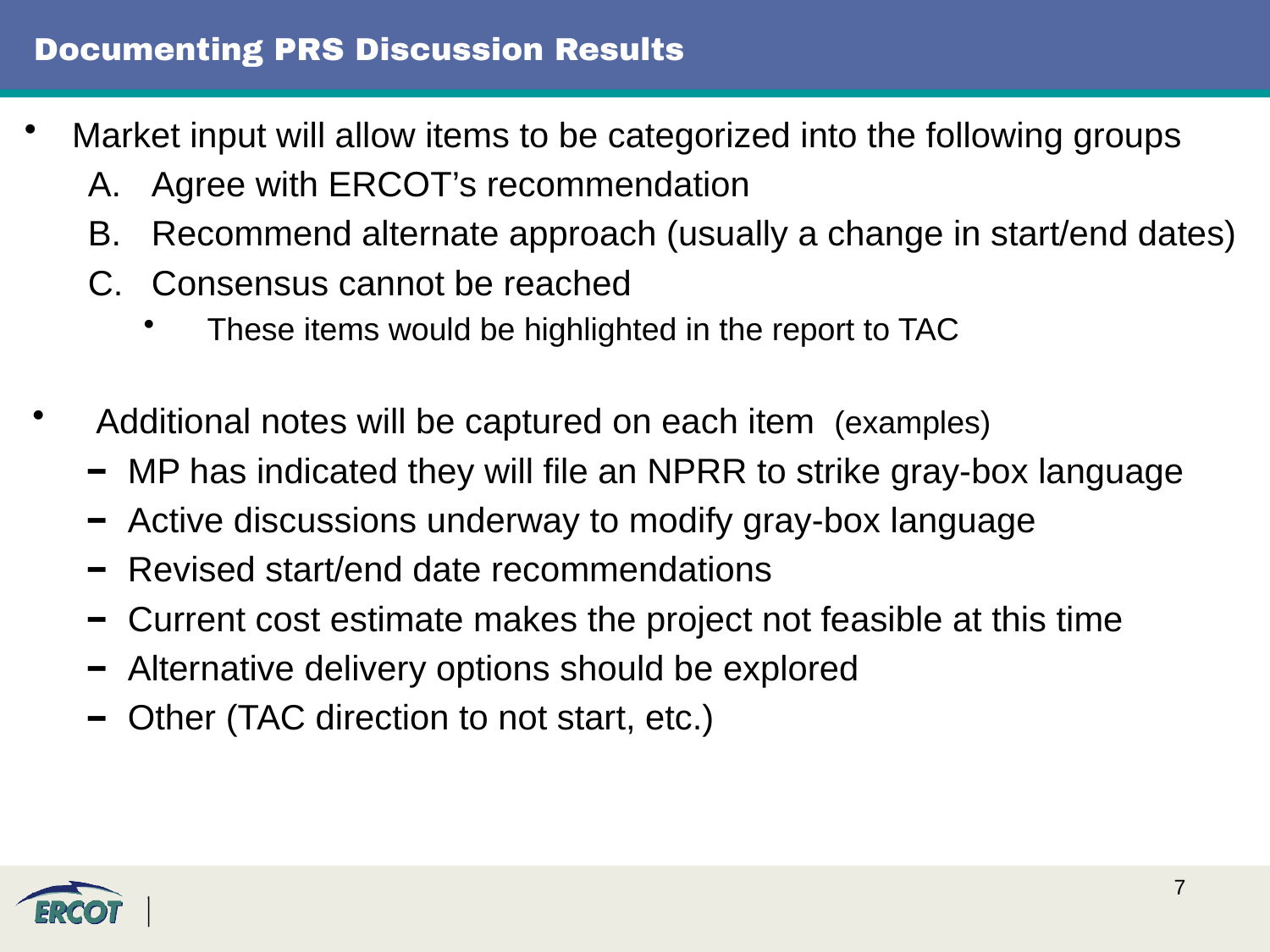

# Documenting PRS Discussion Results
Market input will allow items to be categorized into the following groups
Agree with ERCOT’s recommendation
Recommend alternate approach (usually a change in start/end dates)
Consensus cannot be reached
These items would be highlighted in the report to TAC

Additional notes will be captured on each item  (examples)
MP has indicated they will file an NPRR to strike gray-box language
Active discussions underway to modify gray-box language
Revised start/end date recommendations
Current cost estimate makes the project not feasible at this time
Alternative delivery options should be explored
Other (TAC direction to not start, etc.)